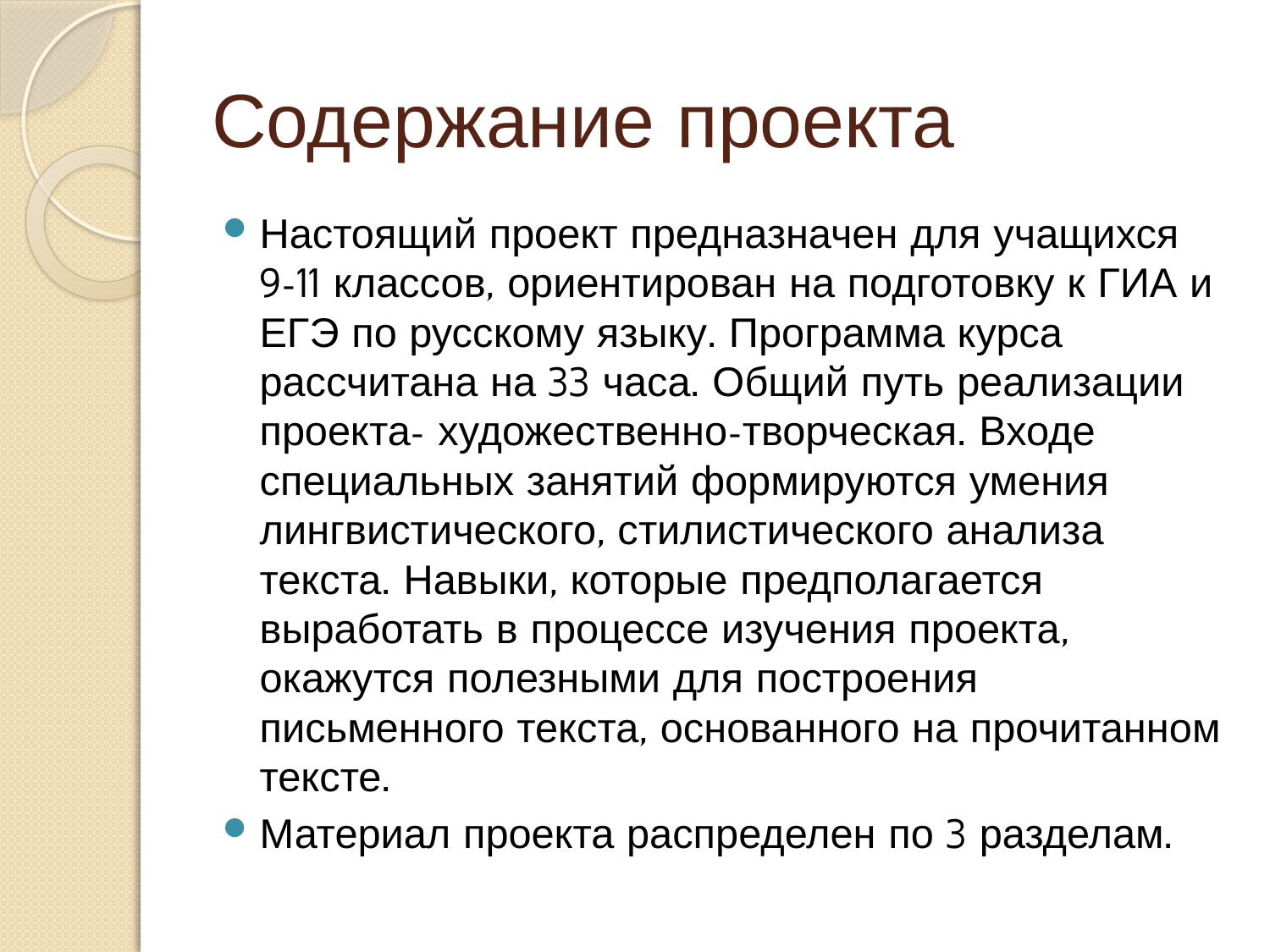

# Содержание проекта
Настоящий проект предназначен для учащихся 9-11 классов, ориентирован на подготовку к ГИА и ЕГЭ по русскому языку. Программа курса рассчитана на 33 часа. Общий путь реализации проекта- художественно-творческая. Входе специальных занятий формируются умения лингвистического, стилистического анализа текста. Навыки, которые предполагается выработать в процессе изучения проекта, окажутся полезными для построения письменного текста, основанного на прочитанном тексте.
Материал проекта распределен по 3 разделам.